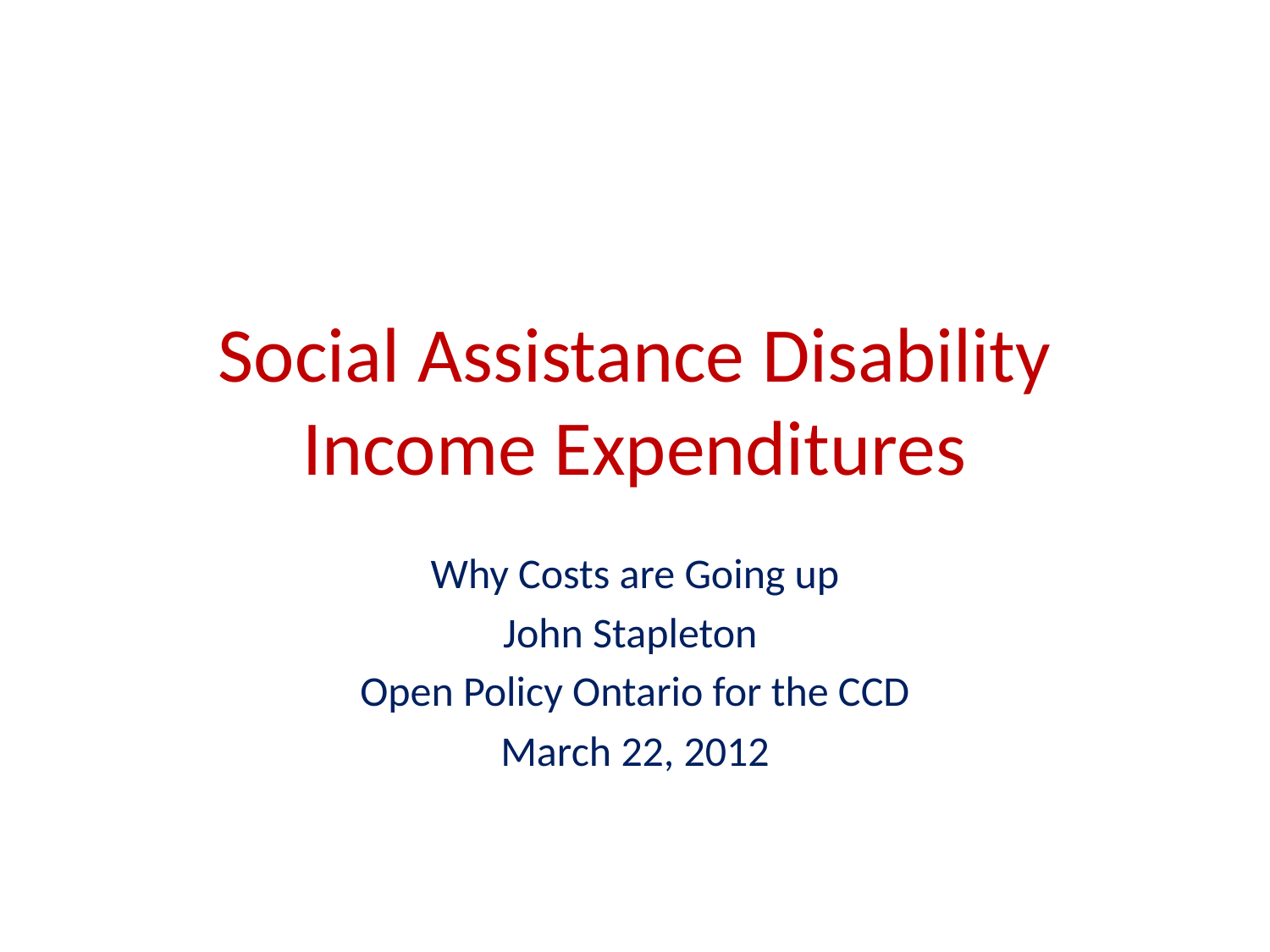

# Social Assistance Disability Income Expenditures
Why Costs are Going up
John Stapleton
Open Policy Ontario for the CCD
March 22, 2012